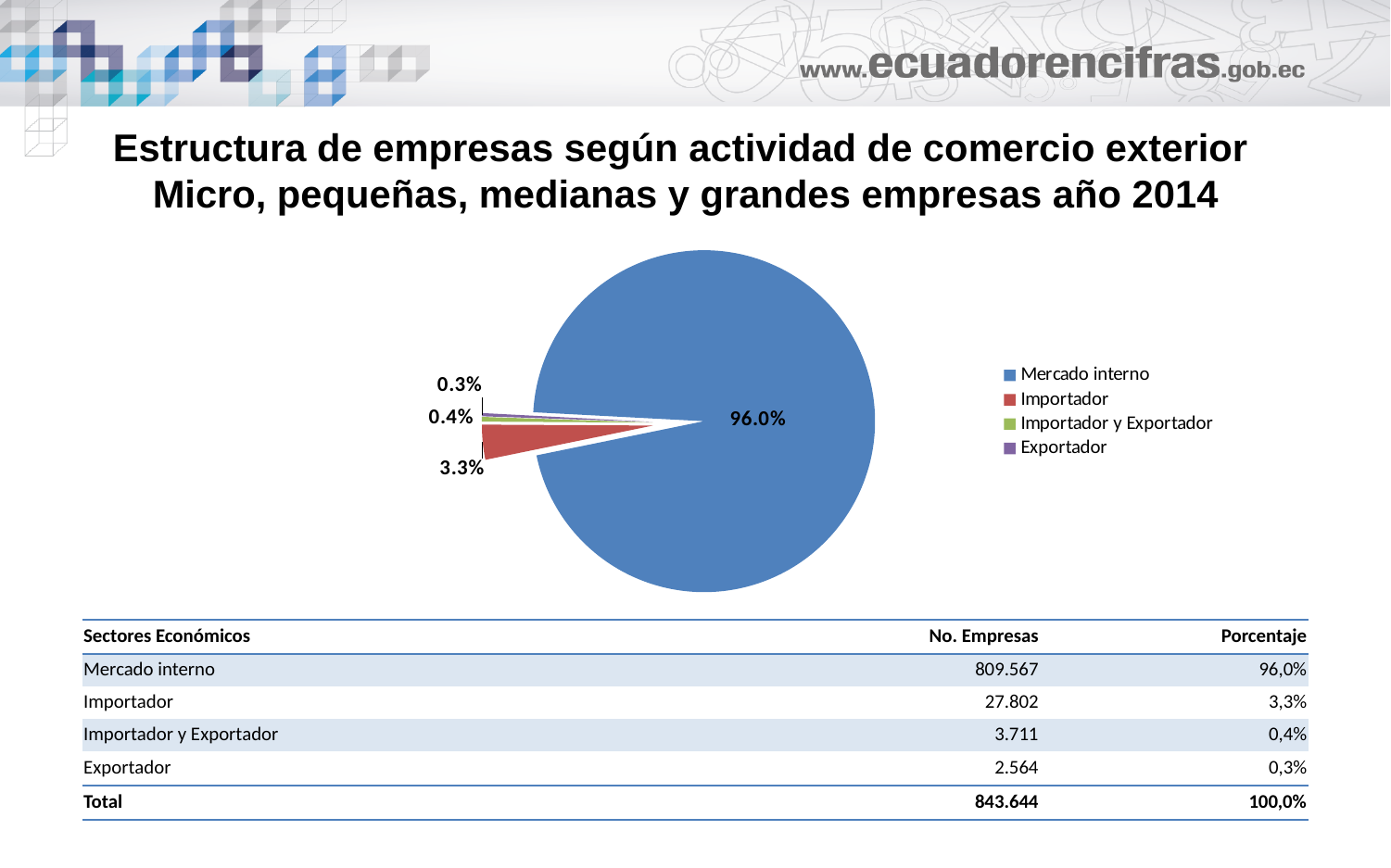

# Estructura de empresas según actividad de comercio exterior Micro, pequeñas, medianas y grandes empresas año 2014

### Chart

| Category |  |
|---|---|
| Mercado interno | 0.9596073699332893 |
| Importador | 0.03295465860007302 |
| Importador y Exportador | 0.004398774838676029 |
| Exportador | 0.0030391966279615574 |
| Sectores Económicos | No. Empresas | Porcentaje |
| --- | --- | --- |
| Mercado interno | 809.567 | 96,0% |
| Importador | 27.802 | 3,3% |
| Importador y Exportador | 3.711 | 0,4% |
| Exportador | 2.564 | 0,3% |
| Total | 843.644 | 100,0% |